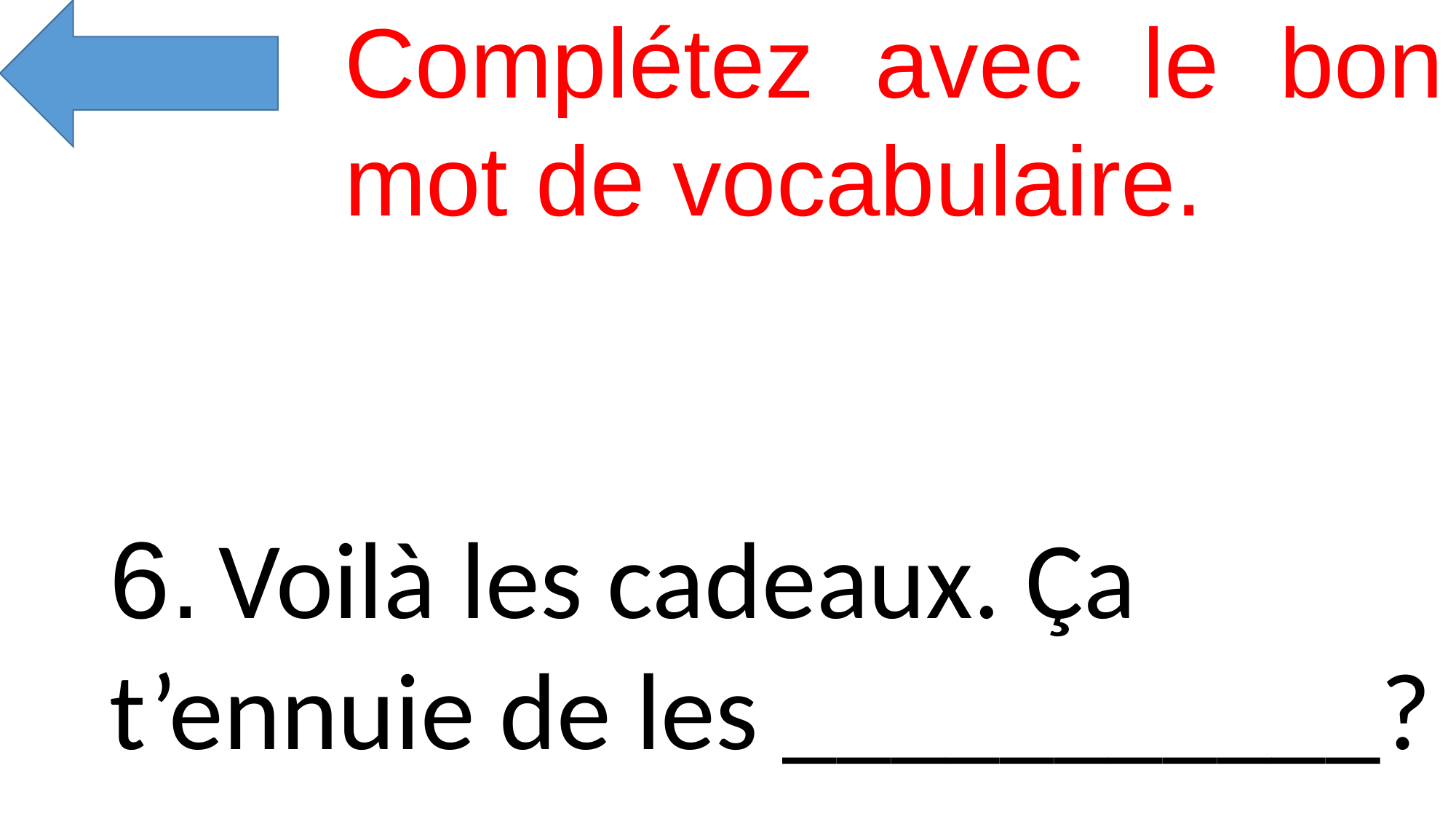

Complétez avec le bon mot de vocabulaire.
6.	Voilà les cadeaux. Ça t’ennuie de les ___________?